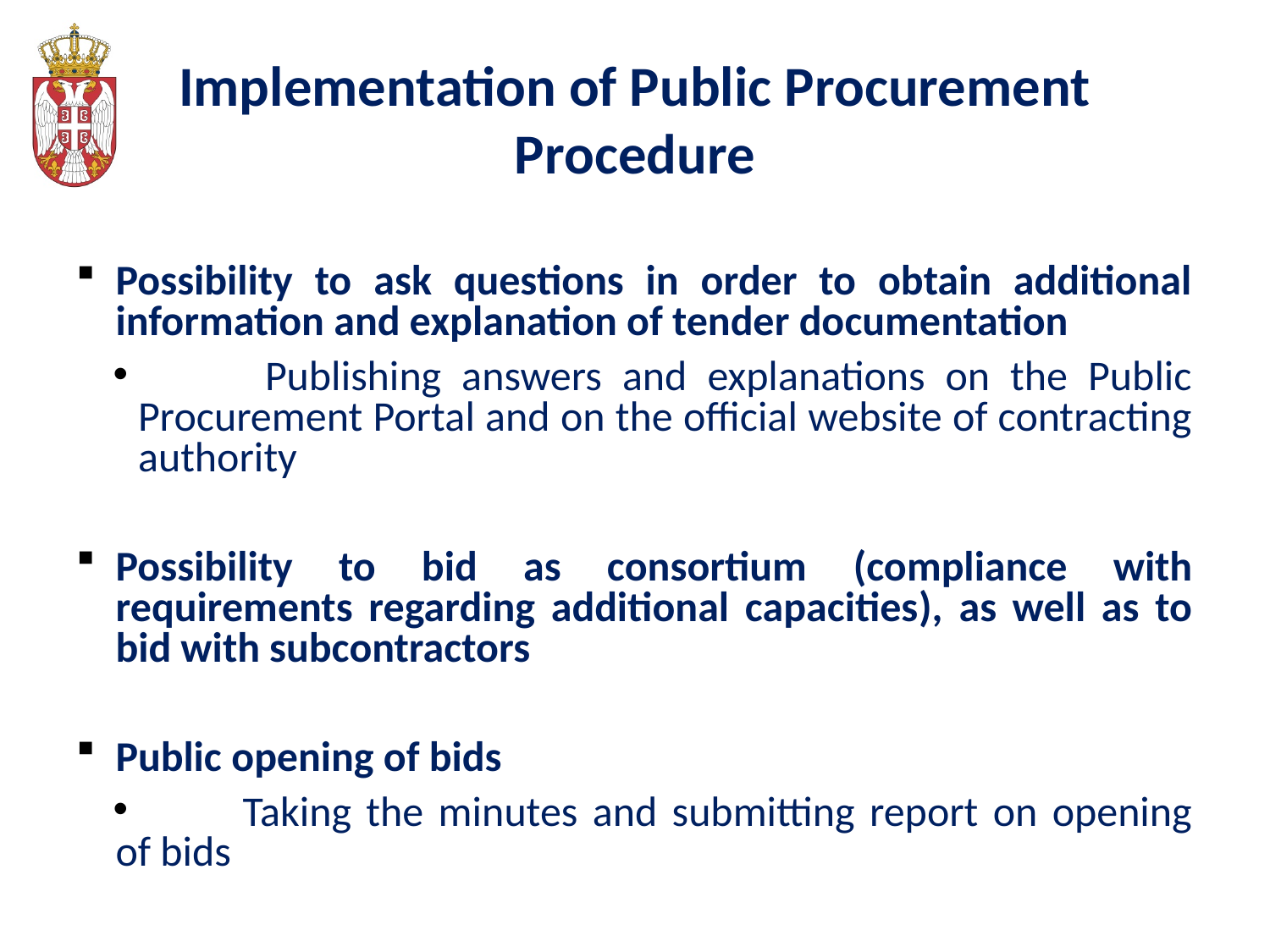

Implementation of Public Procurement Procedure
Possibility to ask questions in order to obtain additional information and explanation of tender documentation
	Publishing answers and explanations on the Public Procurement Portal and on the official website of contracting authority

Possibility to bid as consortium (compliance with requirements regarding additional capacities), as well as to bid with subcontractors

Public opening of bids
	Taking the minutes and submitting report on opening of bids